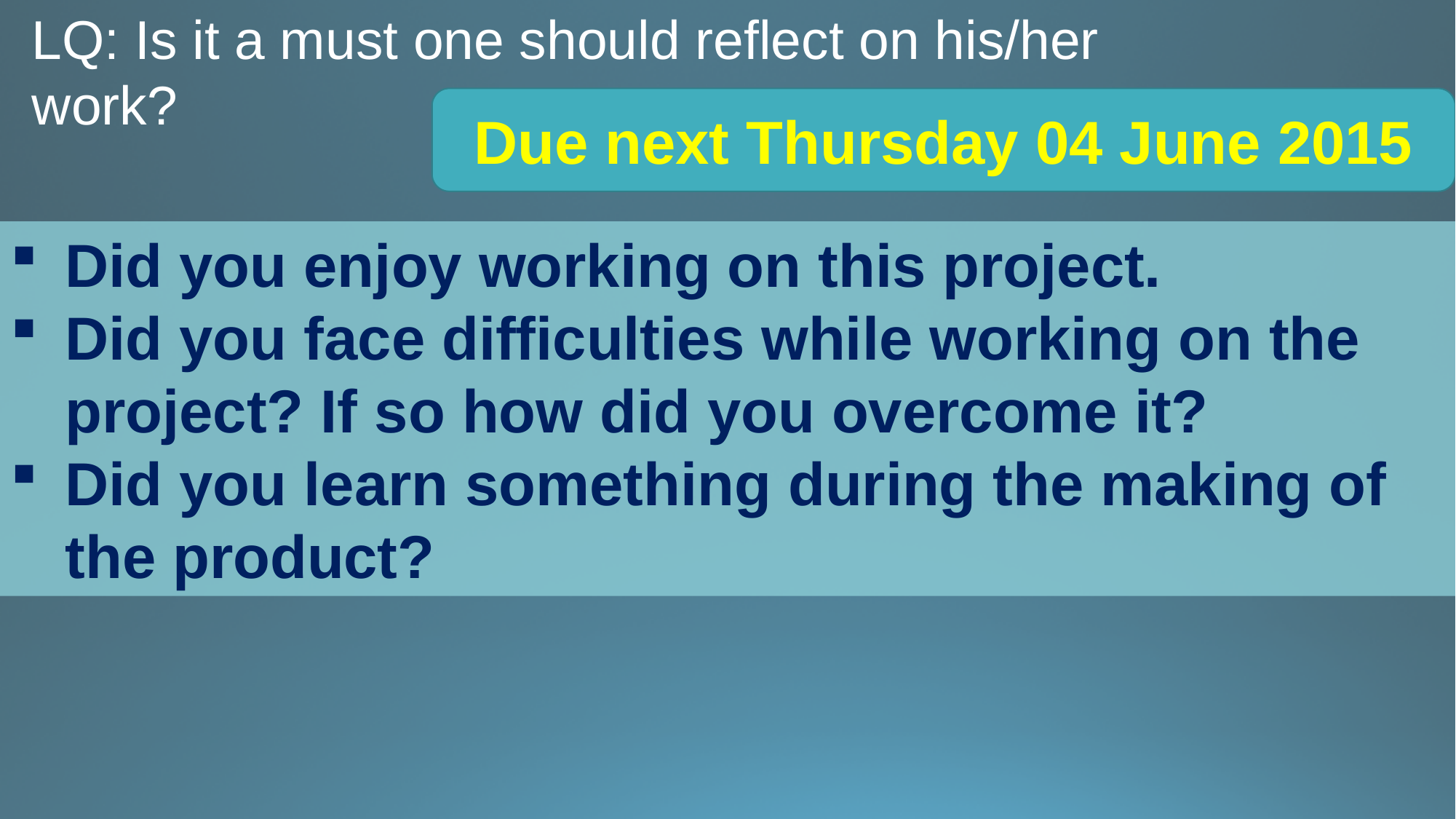

LQ: Is it a must one should reflect on his/her work?
Due next Thursday 04 June 2015
Did you enjoy working on this project.
Did you face difficulties while working on the project? If so how did you overcome it?
Did you learn something during the making of the product?